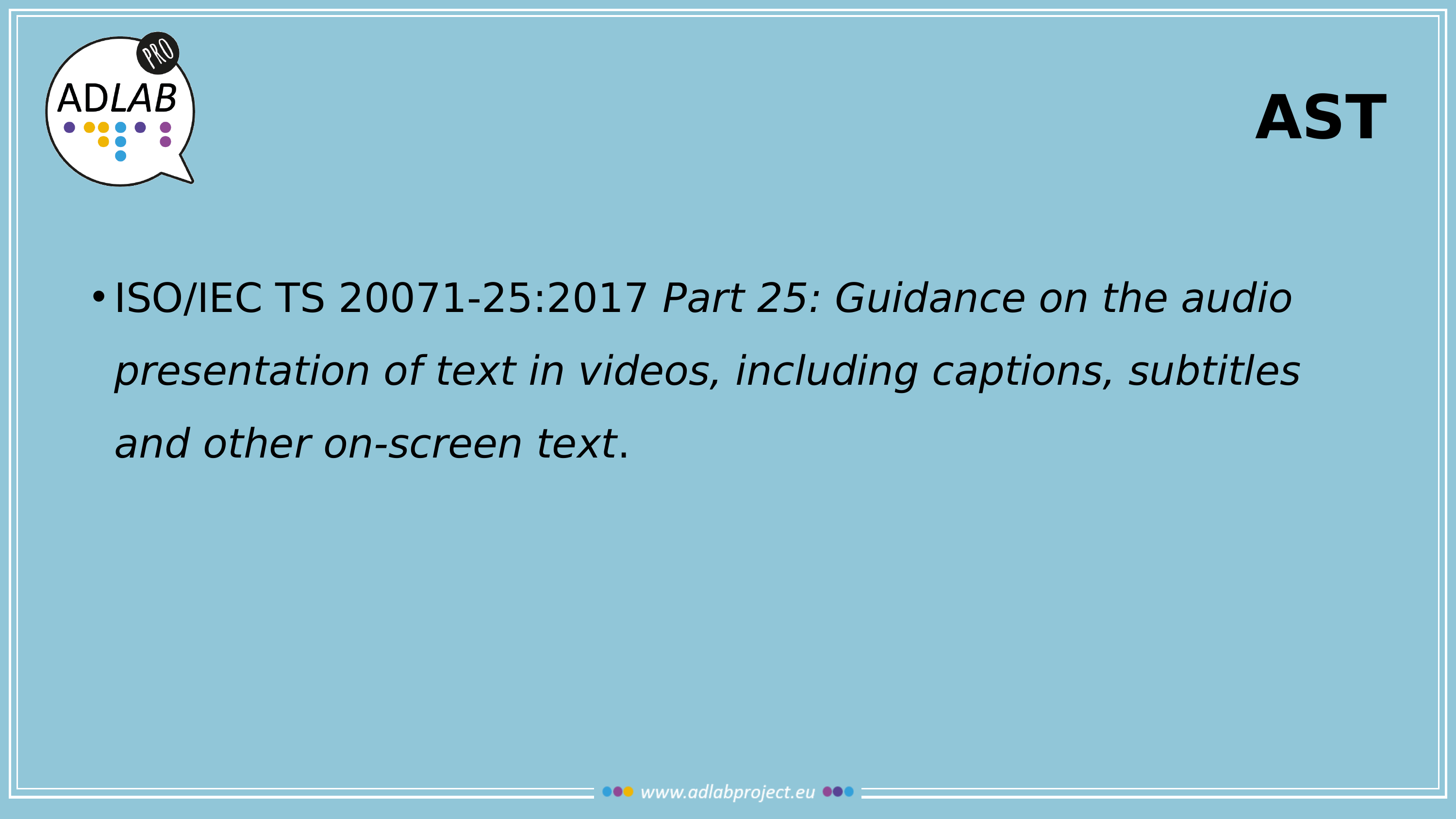

# AST
ISO/IEC TS 20071-25:2017 Part 25: Guidance on the audio presentation of text in videos, including captions, subtitles and other on-screen text.